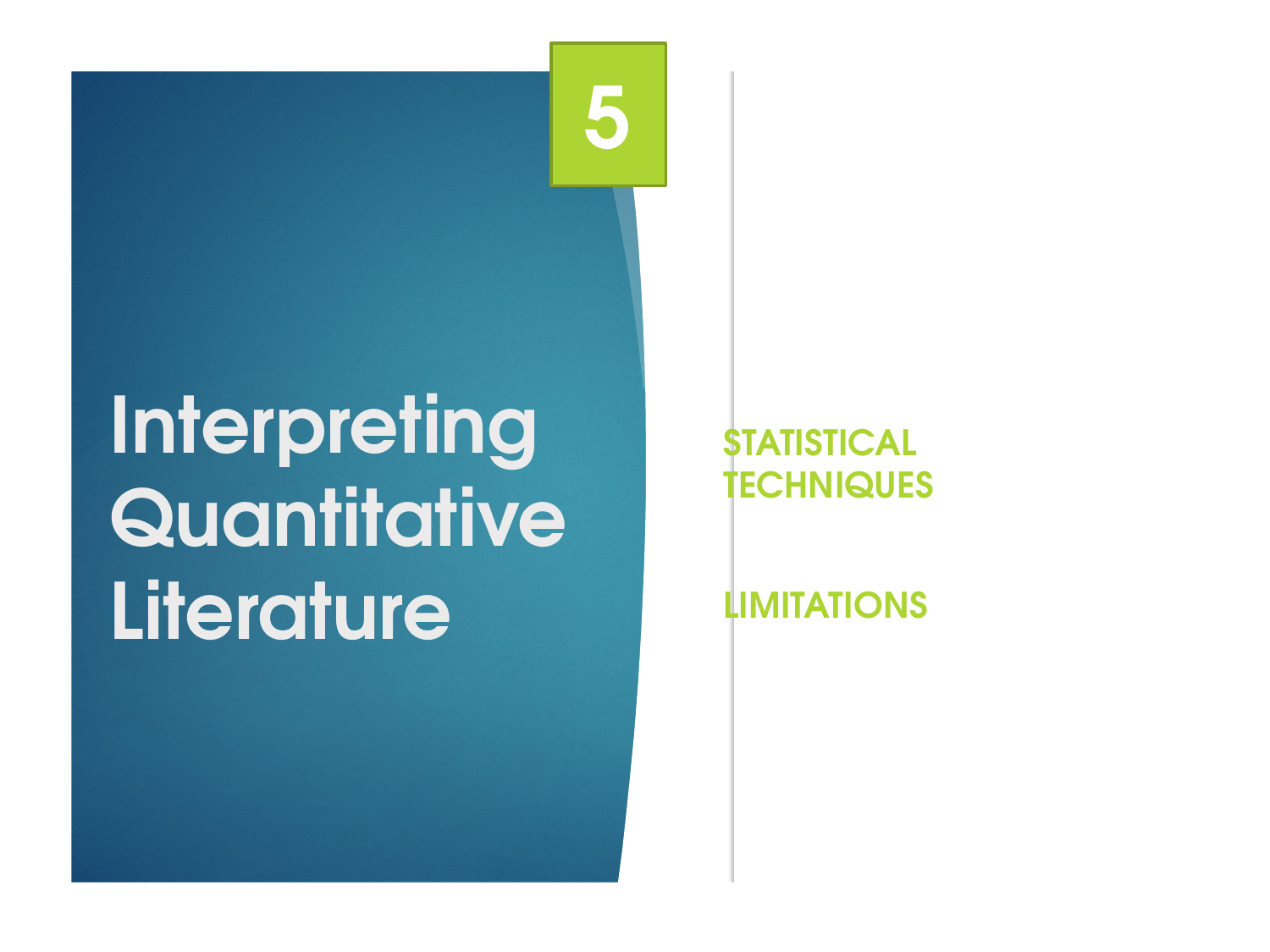

5
# Interpreting Quantitative Literature
Statistical Techniques

limitations